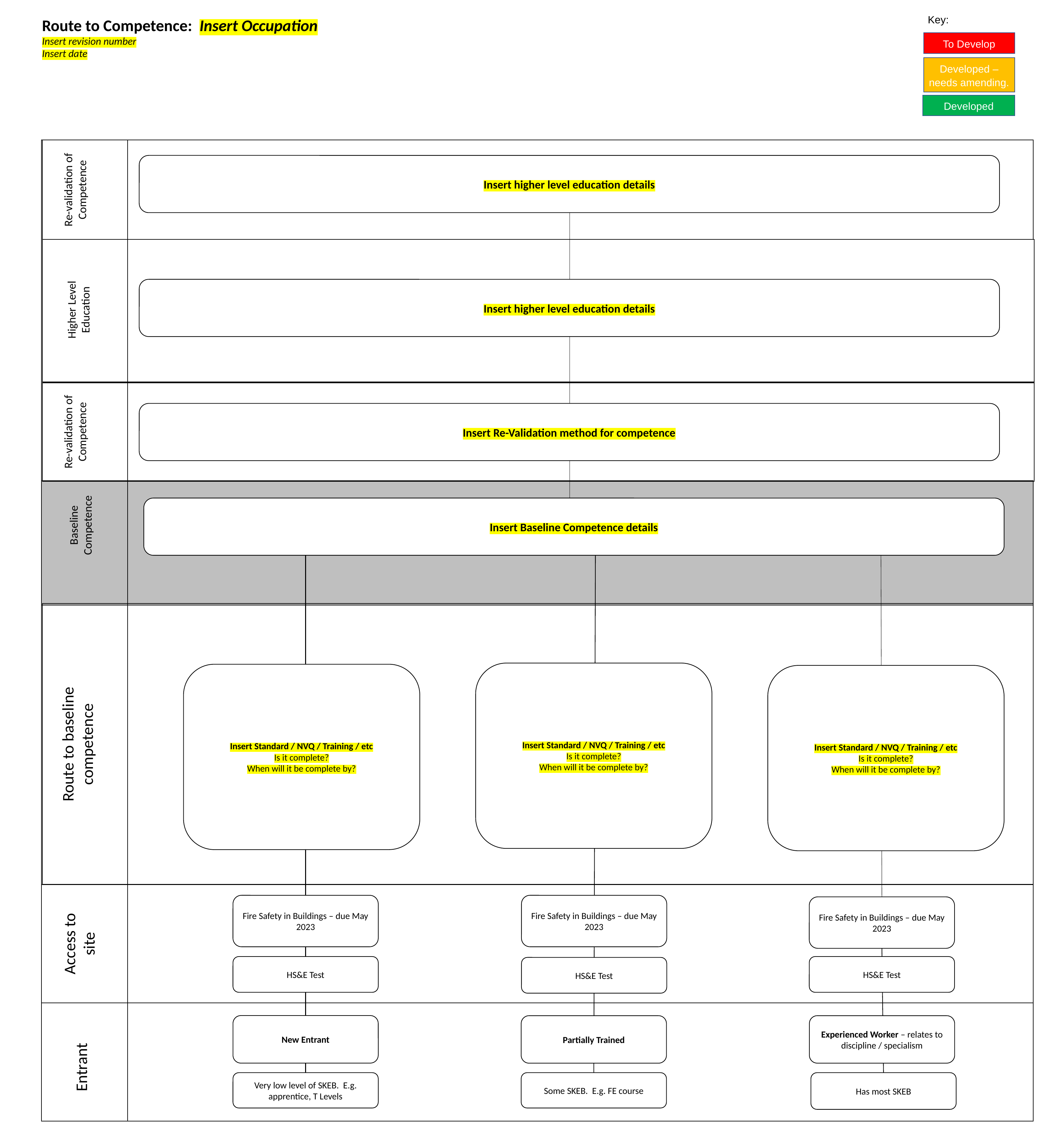

Key:
To Develop
Developed – needs amending.
Developed
Route to Competence:  Insert Occupation
Insert revision number
Insert date

Insert higher level education details
Insert revalidation name
Re-validation of Competence

Insert higher level education details
Higher Level Education

Insert Re-Validation method for competence
Re-validation of Competence

Insert Baseline Competence details
Baseline Competence

Insert Standard / NVQ / Training / etc
Is it complete?
When will it be complete by?
Insert Standard / NVQ / Training / etc
Is it complete?
When will it be complete by?
Insert Standard / NVQ / Training / etc
Is it complete?
When will it be complete by?
Route to baseline competence

Fire Safety in Buildings – due May 2023
Fire Safety in Buildings – due May 2023
Fire Safety in Buildings – due May 2023
Access to site
HS&E Test
HS&E Test
HS&E Test

New Entrant
Partially Trained
Experienced Worker – relates to discipline / specialism
Entrant
Some SKEB.  E.g. FE course
Very low level of SKEB.  E.g. apprentice, T Levels
Has most SKEB